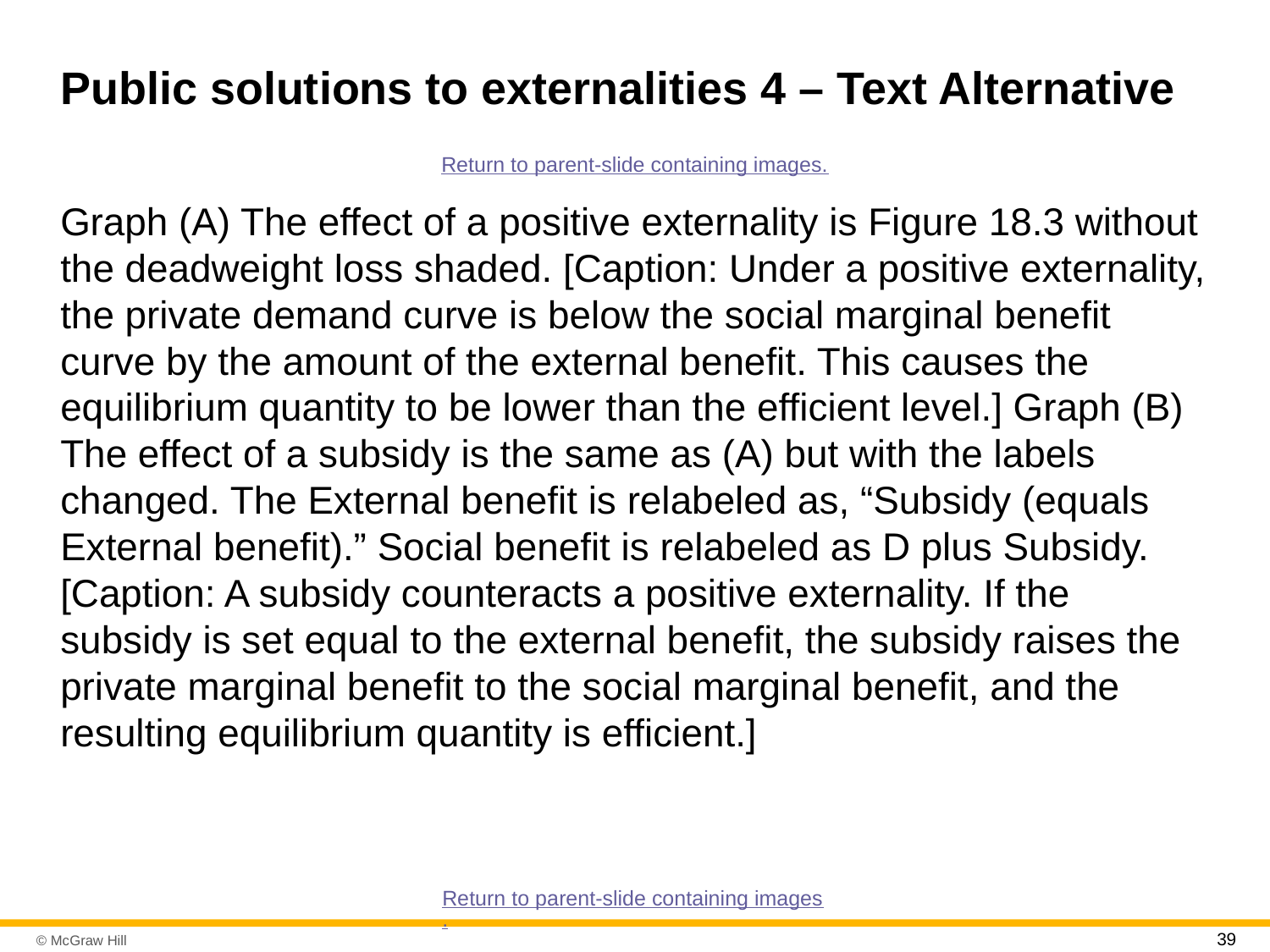

# Public solutions to externalities 4 – Text Alternative
Return to parent-slide containing images.
Graph (A) The effect of a positive externality is Figure 18.3 without the deadweight loss shaded. [Caption: Under a positive externality, the private demand curve is below the social marginal benefit curve by the amount of the external benefit. This causes the equilibrium quantity to be lower than the efficient level.] Graph (B) The effect of a subsidy is the same as (A) but with the labels changed. The External benefit is relabeled as, “Subsidy (equals External benefit).” Social benefit is relabeled as D plus Subsidy. [Caption: A subsidy counteracts a positive externality. If the subsidy is set equal to the external benefit, the subsidy raises the private marginal benefit to the social marginal benefit, and the resulting equilibrium quantity is efficient.]
Return to parent-slide containing images.